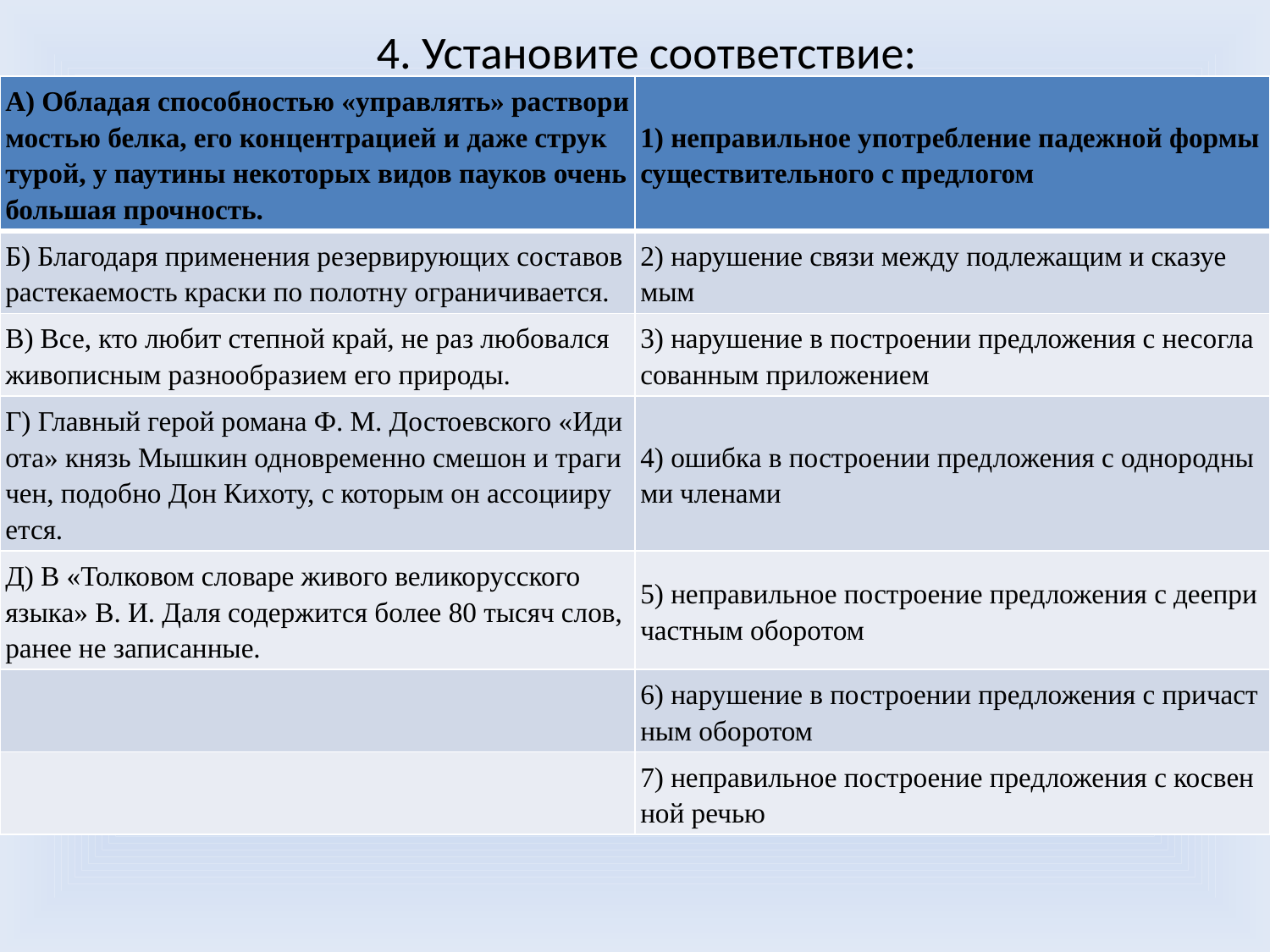

# 4. Установите соответствие:
| А) Об­ла­дая спо­соб­но­стью «управ­лять» рас­тво­ри­мо­стью белка, его кон­цен­тра­ци­ей и даже струк­ту­рой, у па­у­ти­ны не­ко­то­рых видов па­у­ков очень боль­шая проч­ность. | 1) не­пра­виль­ное упо­треб­ле­ние па­деж­ной формы су­ще­стви­тель­но­го с пред­ло­гом |
| --- | --- |
| Б) Бла­го­да­ря при­ме­не­ния ре­зер­ви­ру­ю­щих со­ста­вов рас­те­ка­е­мость крас­ки по по­лот­ну огра­ни­чи­ва­ет­ся. | 2) на­ру­ше­ние связи между под­ле­жа­щим и ска­зу­е­мым |
| В) Все, кто любит степ­ной край, не раз лю­бо­вал­ся жи­во­пис­ным раз­но­об­ра­зи­ем его при­ро­ды. | 3) на­ру­ше­ние в по­стро­е­нии пред­ло­же­ния с не­со­гла­со­ван­ным при­ло­же­ни­ем |
| Г) Глав­ный герой ро­ма­на Ф. М. До­сто­ев­ско­го «Иди­о­та» князь Мыш­кин од­но­вре­мен­но сме­шон и тра­ги­чен, по­доб­но Дон Ки­хо­ту, с ко­то­рым он ас­со­цииру­ет­ся. | 4) ошиб­ка в по­стро­е­нии пред­ло­же­ния с од­но­род­ны­ми чле­на­ми |
| Д) В «Тол­ко­вом сло­ва­ре жи­во­го ве­ли­ко­рус­ско­го языка» В. И. Даля со­дер­жит­ся более 80 тысяч слов, ранее не за­пи­сан­ные. | 5) не­пра­виль­ное по­стро­е­ние пред­ло­же­ния с де­е­при­част­ным обо­ро­том |
|  | 6) на­ру­ше­ние в по­стро­е­нии пред­ло­же­ния с при­част­ным обо­ро­том |
|  | 7) не­пра­виль­ное по­стро­е­ние пред­ло­же­ния с кос­вен­ной речью |